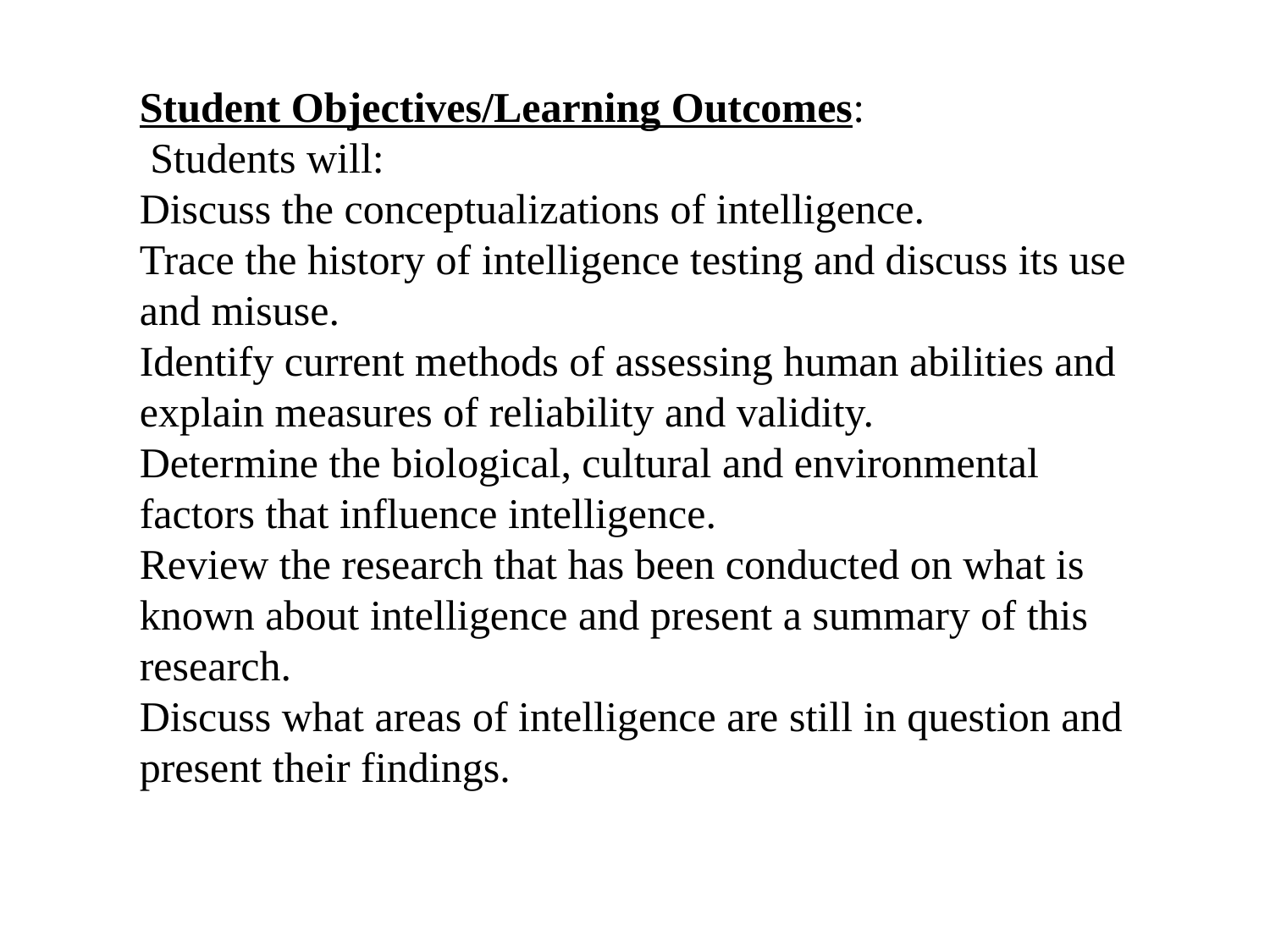

Student Objectives/Learning Outcomes:
 Students will:
Discuss the conceptualizations of intelligence.
Trace the history of intelligence testing and discuss its use and misuse.
Identify current methods of assessing human abilities and explain measures of reliability and validity.
Determine the biological, cultural and environmental factors that influence intelligence.
Review the research that has been conducted on what is known about intelligence and present a summary of this research.
Discuss what areas of intelligence are still in question and present their findings.
| Enduring Understanding(s) Students will understand that:   Psychological knowledge, like all scientific knowledge, evolves rapidly as new discoveries are made.   Psychological knowledge can be related to everyday life   There are multiple perspectives by which psychologists study and explain human behavior.   Heredity and environment interact in the development of an individual across the lifespan.   Scientific evidence is used to explain all findings in the field of psychology.   Intelligence is more than a score on a test.   A multi-cultural and global perspective recognizes how diversity is important to understanding intelligence. | Essential Question(s): How is intelligence defined and measured?   How did the uses and abuses of Intelligence testing impact the lives of people of color/other groups in our society?   How should intelligence testing be used?   How can the results of various measures of intelligence be applied in the real world?   How can we define and measure intelligence in such a way that the results are valid and culturally fair?   How is our thinking/intelligence affected by the information provided by our culture and environment?   Can decision making skills be developed to overcome poor judgment and problem solving abilities?   Is intelligence more than being smart in school? |
| --- | --- |
| Enduring Understanding(s) Students will understand that:   Psychological knowledge, like all scientific knowledge, evolves rapidly as new discoveries are made.   Psychological knowledge can be related to everyday life   There are multiple perspectives by which psychologists study and explain human behavior.   Heredity and environment interact in the development of an individual across the lifespan.   Scientific evidence is used to explain all findings in the field of psychology.   Intelligence is more than a score on a test.   A multi-cultural and global perspective recognizes how diversity is important to understanding intelligence. | Essential Question(s): How is intelligence defined and measured?   How did the uses and abuses of Intelligence testing impact the lives of people of color/other groups in our society?   How should intelligence testing be used?   How can the results of various measures of intelligence be applied in the real world?   How can we define and measure intelligence in such a way that the results are valid and culturally fair?   How is our thinking/intelligence affected by the information provided by our culture and environment?   Can decision making skills be developed to overcome poor judgment and problem solving abilities?   Is intelligence more than being smart in school? |
| --- | --- |